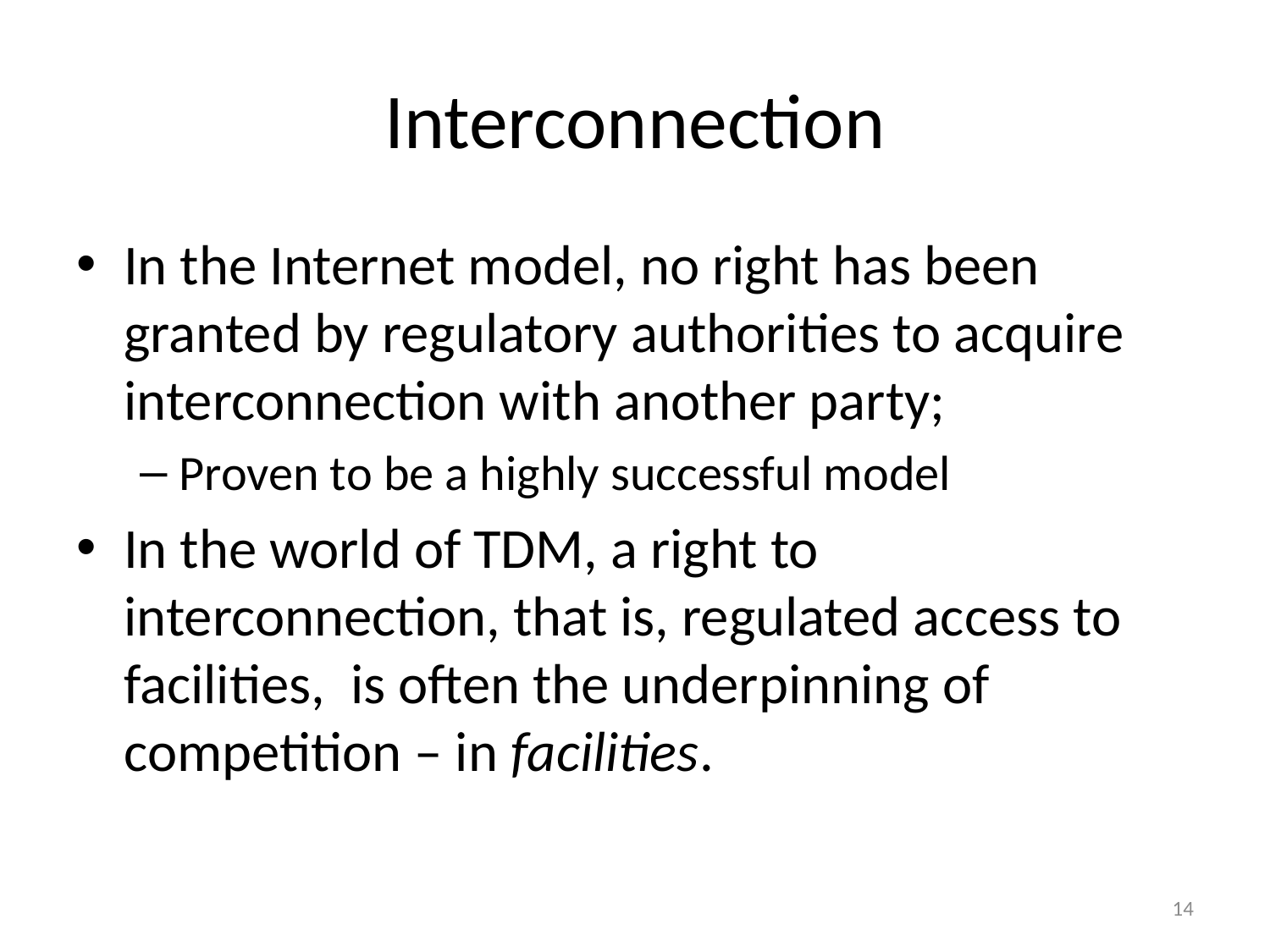

# Interconnection
In the Internet model, no right has been granted by regulatory authorities to acquire interconnection with another party;
Proven to be a highly successful model
In the world of TDM, a right to interconnection, that is, regulated access to facilities,  is often the underpinning of competition – in facilities.
14